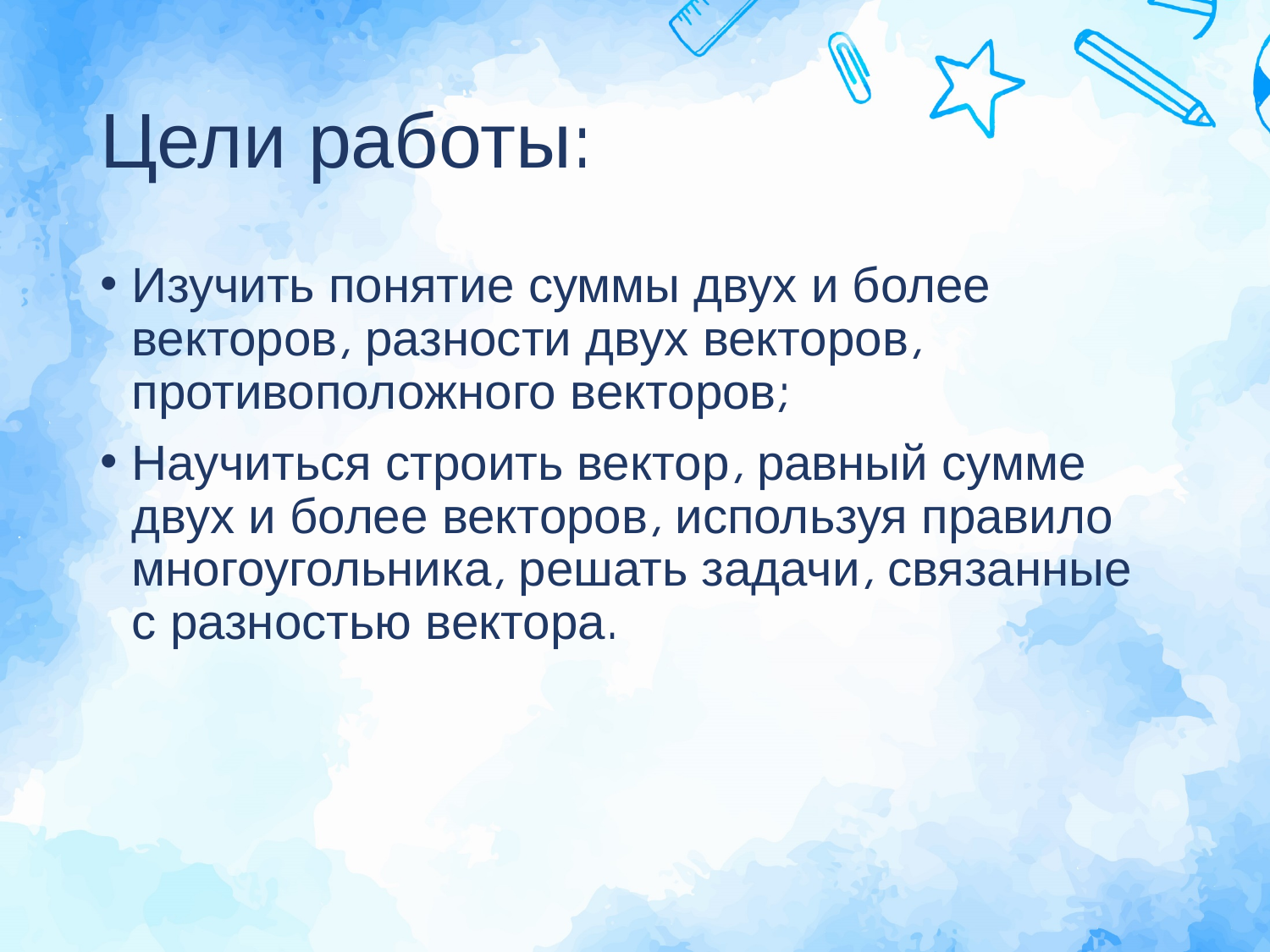

# Цели работы:
Изучить понятие суммы двух и более векторов, разности двух векторов, противоположного векторов;
Научиться строить вектор, равный сумме двух и более векторов, используя правило многоугольника, решать задачи, связанные с разностью вектора.